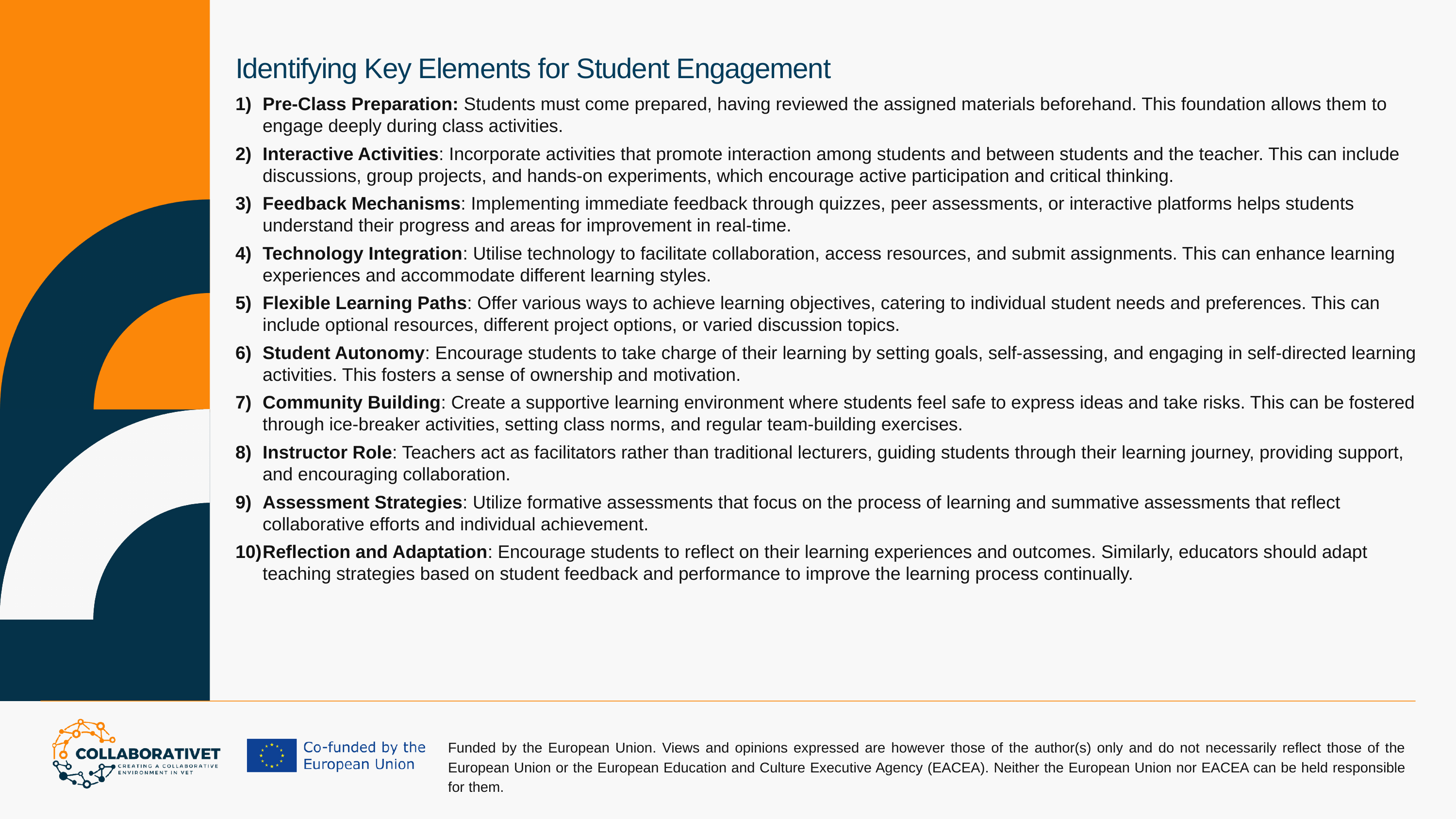

Identifying Key Elements for Student Engagement

Pre-Class Preparation: Students must come prepared, having reviewed the assigned materials beforehand. This foundation allows them to engage deeply during class activities.
Interactive Activities: Incorporate activities that promote interaction among students and between students and the teacher. This can include discussions, group projects, and hands-on experiments, which encourage active participation and critical thinking.
Feedback Mechanisms: Implementing immediate feedback through quizzes, peer assessments, or interactive platforms helps students understand their progress and areas for improvement in real-time.
Technology Integration: Utilise technology to facilitate collaboration, access resources, and submit assignments. This can enhance learning experiences and accommodate different learning styles.
Flexible Learning Paths: Offer various ways to achieve learning objectives, catering to individual student needs and preferences. This can include optional resources, different project options, or varied discussion topics.
Student Autonomy: Encourage students to take charge of their learning by setting goals, self-assessing, and engaging in self-directed learning activities. This fosters a sense of ownership and motivation.
Community Building: Create a supportive learning environment where students feel safe to express ideas and take risks. This can be fostered through ice-breaker activities, setting class norms, and regular team-building exercises.
Instructor Role: Teachers act as facilitators rather than traditional lecturers, guiding students through their learning journey, providing support, and encouraging collaboration.
Assessment Strategies: Utilize formative assessments that focus on the process of learning and summative assessments that reflect collaborative efforts and individual achievement.
Reflection and Adaptation: Encourage students to reflect on their learning experiences and outcomes. Similarly, educators should adapt teaching strategies based on student feedback and performance to improve the learning process continually.

Funded by the European Union. Views and opinions expressed are however those of the author(s) only and do not necessarily reflect those of the European Union or the European Education and Culture Executive Agency (EACEA). Neither the European Union nor EACEA can be held responsible for them.